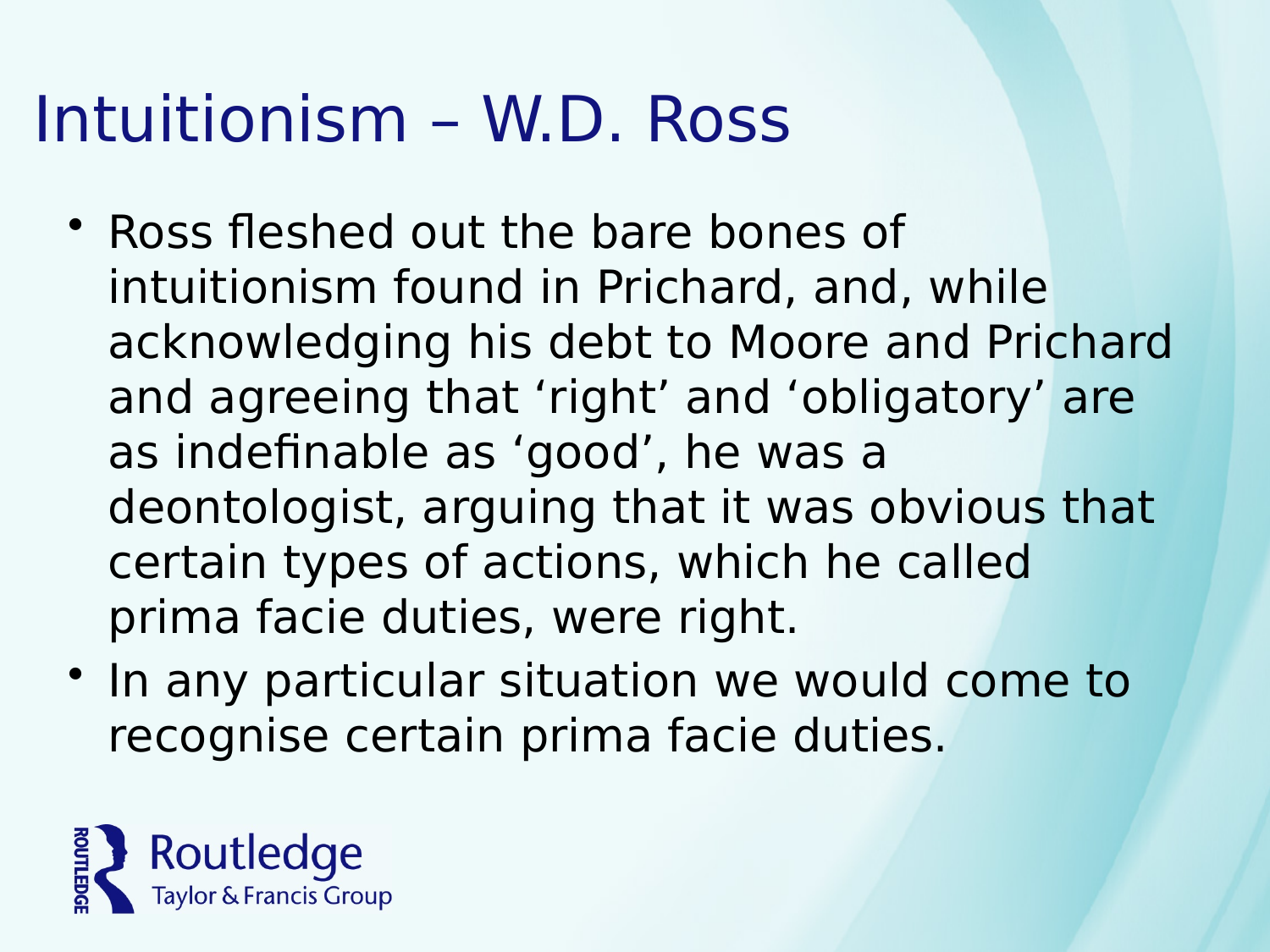

# Intuitionism – W.D. Ross
Ross fleshed out the bare bones of intuitionism found in Prichard, and, while acknowledging his debt to Moore and Prichard and agreeing that ‘right’ and ‘obligatory’ are as indefinable as ‘good’, he was a deontologist, arguing that it was obvious that certain types of actions, which he called prima facie duties, were right.
In any particular situation we would come to recognise certain prima facie duties.